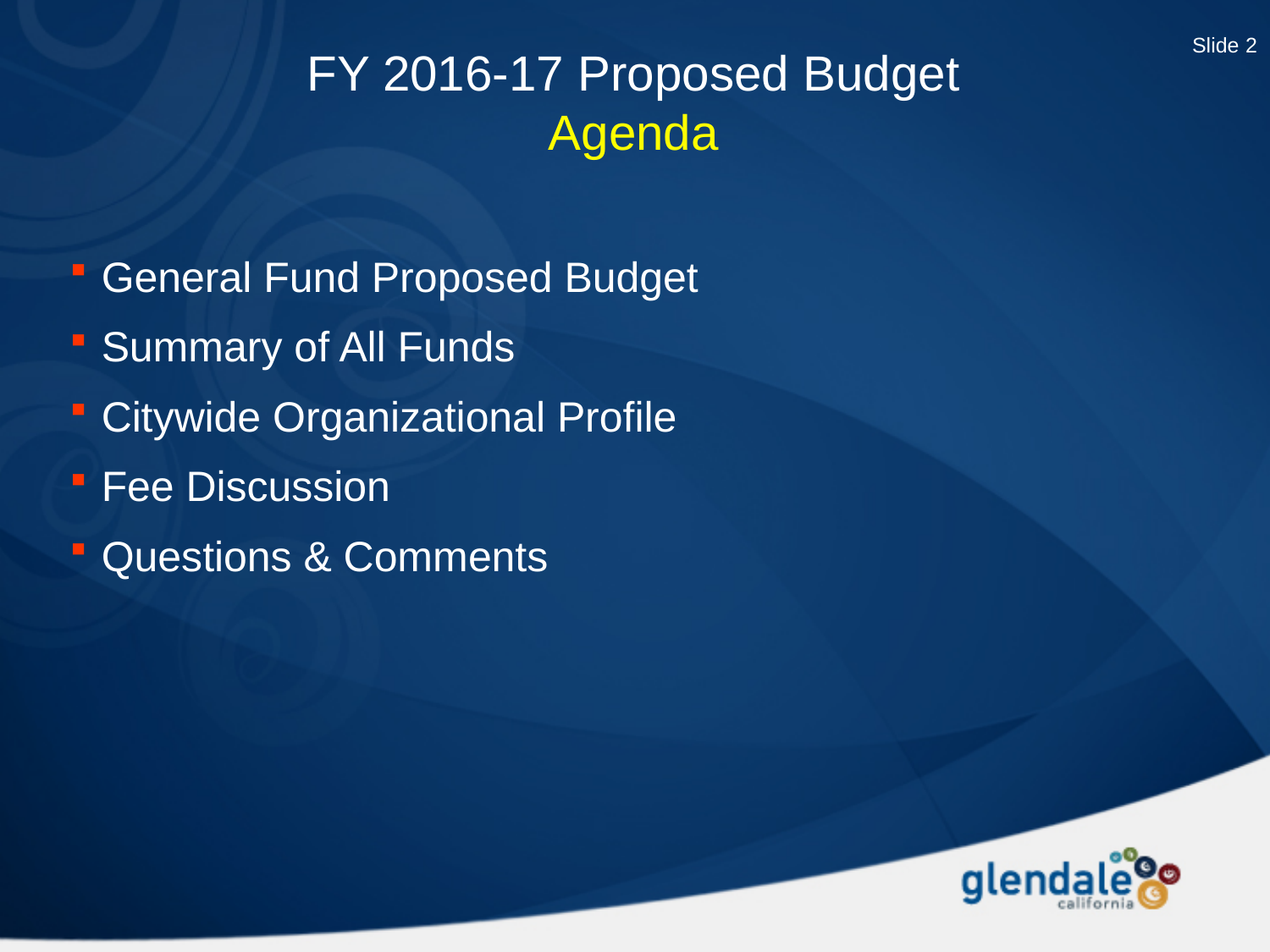

Slide 2
FY 2016-17 Proposed Budget
Agenda
General Fund Proposed Budget
Summary of All Funds
Citywide Organizational Profile
Fee Discussion
Questions & Comments